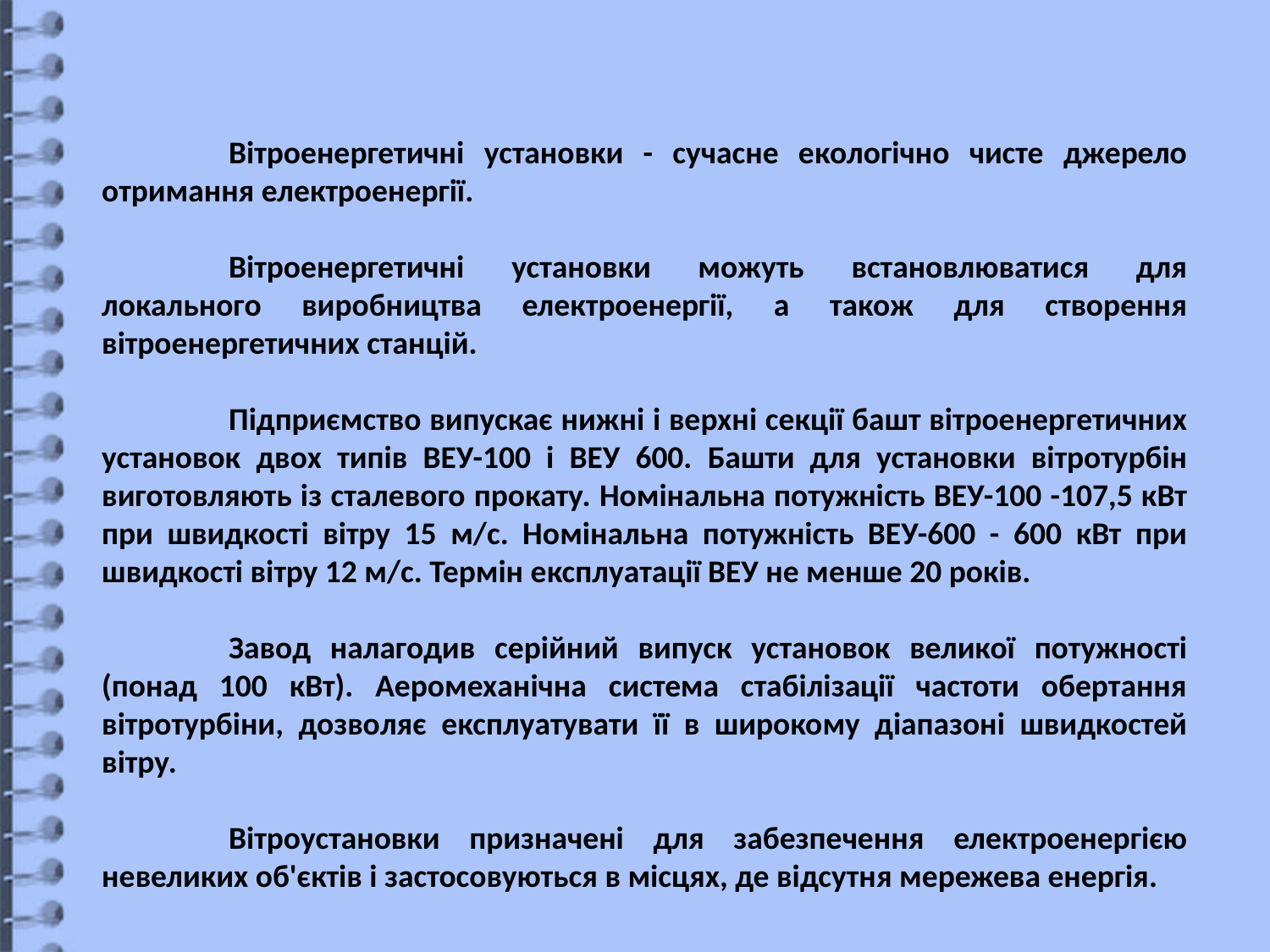

Вітроенергетичні установки - сучасне екологічно чисте джерело отримання електроенергії.

	Вітроенергетичні установки можуть встановлюватися для локального виробництва електроенергії, а також для створення вітроенергетичних станцій.

	Підприємство випускає нижні і верхні секції башт вітроенергетичних установок двох типів ВЕУ-100 і ВЕУ 600. Башти для установки вітротурбін виготовляють із сталевого прокату. Номінальна потужність ВЕУ-100 -107,5 кВт при швидкості вітру 15 м/с. Номінальна потужність ВЕУ-600 - 600 кВт при швидкості вітру 12 м/с. Термін експлуатації ВЕУ не менше 20 років.

	Завод налагодив серійний випуск установок великої потужності (понад 100 кВт). Аеромеханічна система стабілізації частоти обертання вітротурбіни, дозволяє експлуатувати її в широкому діапазоні швидкостей вітру.

	Вітроустановки призначені для забезпечення електроенергією невеликих об'єктів і застосовуються в місцях, де відсутня мережева енергія.